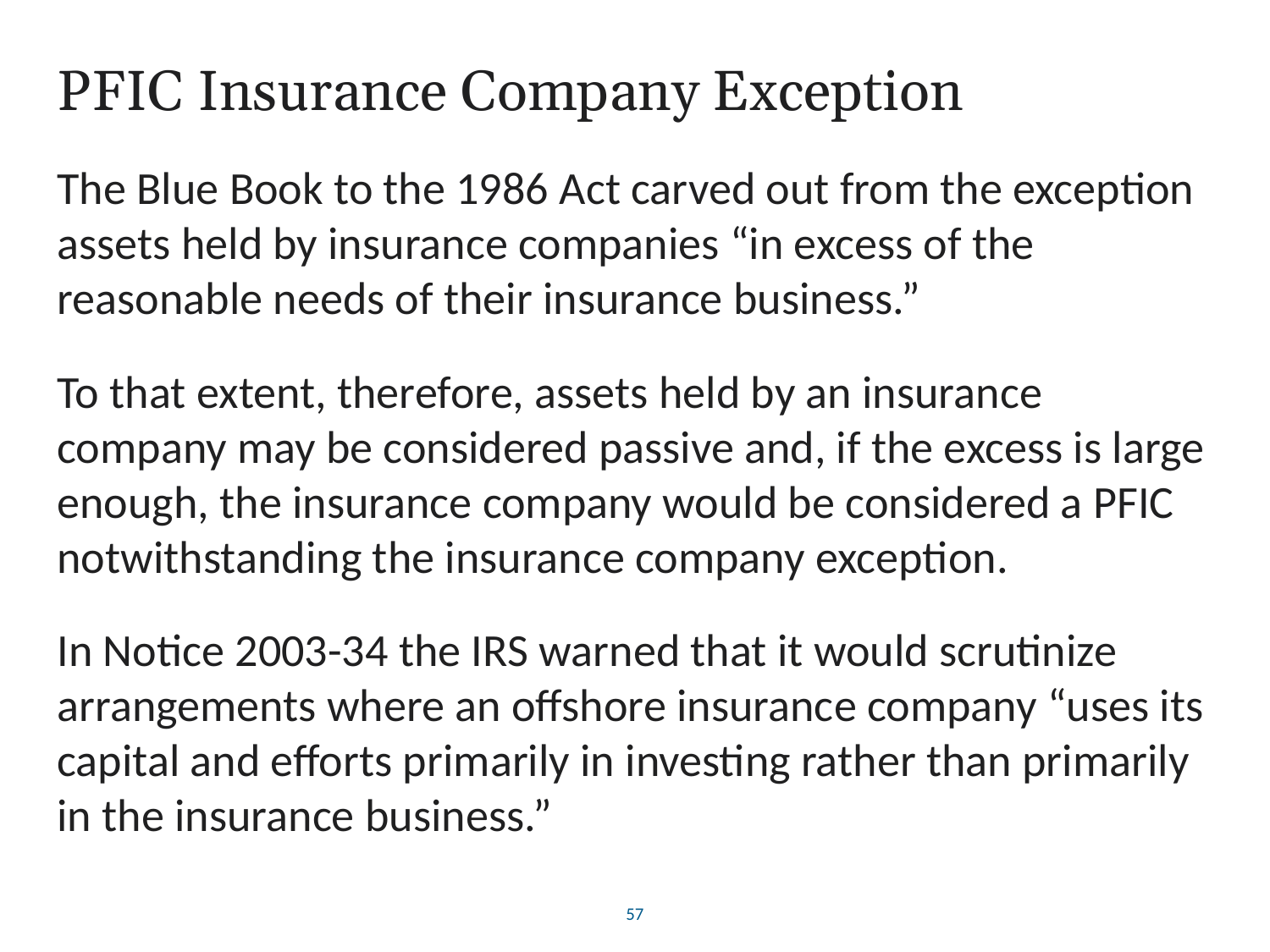

# PFIC Insurance Company Exception
The Blue Book to the 1986 Act carved out from the exception assets held by insurance companies “in excess of the reasonable needs of their insurance business.”
To that extent, therefore, assets held by an insurance company may be considered passive and, if the excess is large enough, the insurance company would be considered a PFIC notwithstanding the insurance company exception.
In Notice 2003-34 the IRS warned that it would scrutinize arrangements where an offshore insurance company “uses its capital and efforts primarily in investing rather than primarily in the insurance business.”
57